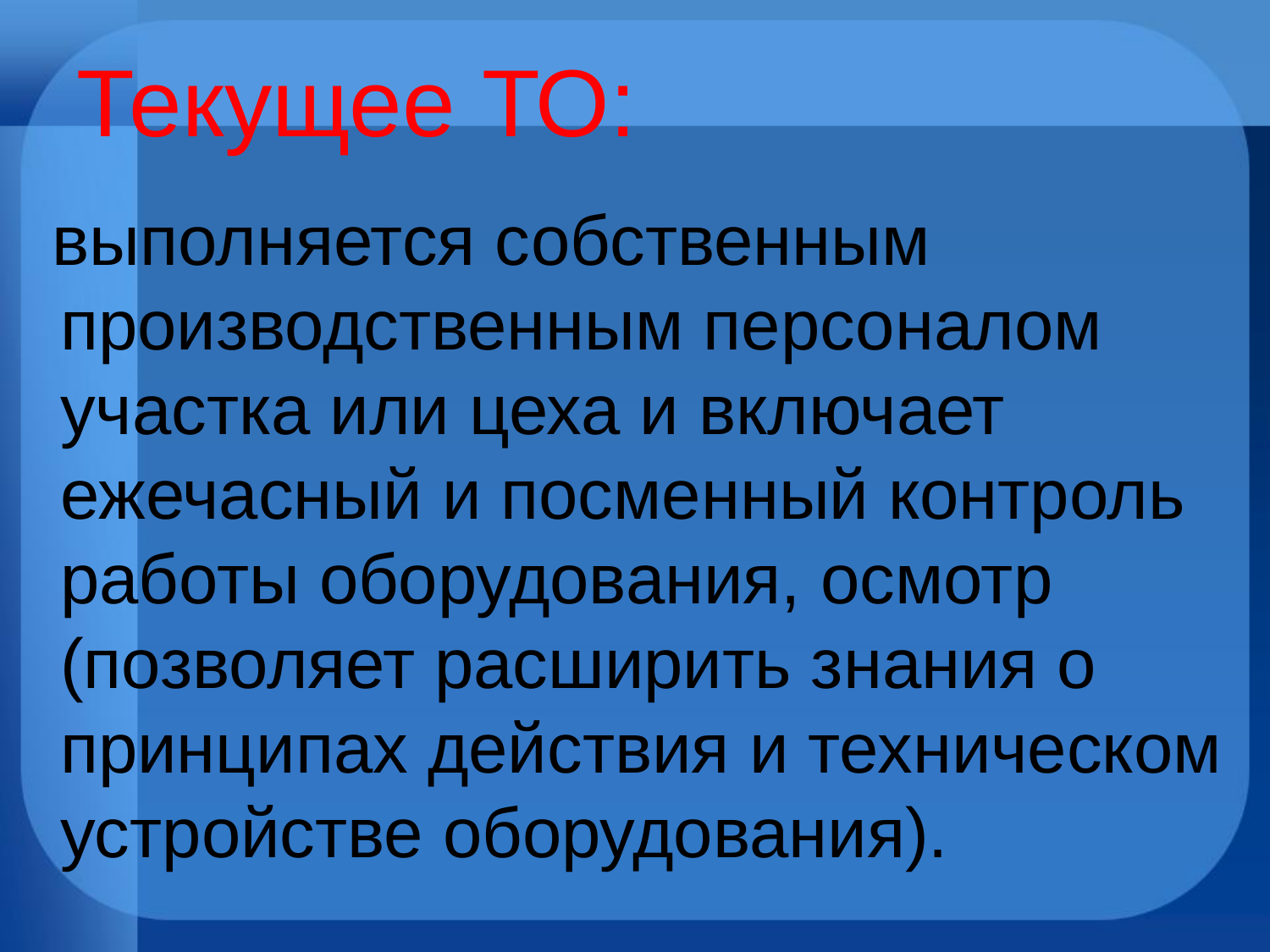

# Текущее ТО:
  выполняется собственным производственным персоналом участка или цеха и включает ежечасный и посменный контроль работы оборудования, осмотр (позволяет расширить знания о принципах действия и техническом устройстве оборудования).